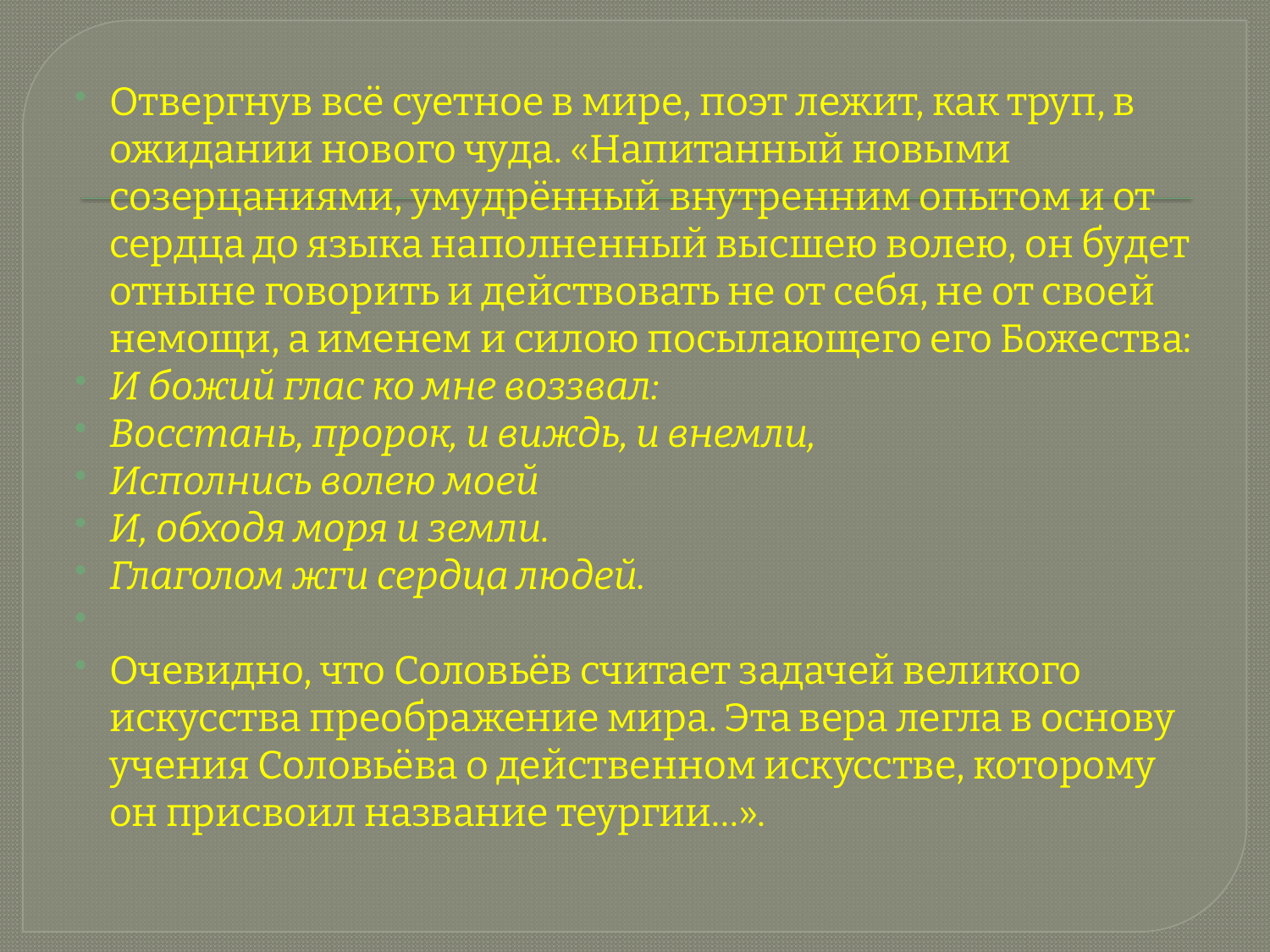

Отвергнув всё суетное в мире, поэт лежит, как труп, в ожидании нового чуда. «Напитанный новыми созерцаниями, умудрённый внутренним опытом и от сердца до языка наполненный высшею волею, он будет отныне говорить и действовать не от себя, не от своей немощи, а именем и силою посылающего его Божества:
И божий глас ко мне воззвал:
Восстань, пророк, и виждь, и внемли,
Исполнись волею моей
И, обходя моря и земли.
Глаголом жги сердца людей.

Очевидно, что Соловьёв считает задачей великого искусства преображение мира. Эта вера легла в основу учения Соловьёва о действенном искусстве, которому он присвоил название теургии…».